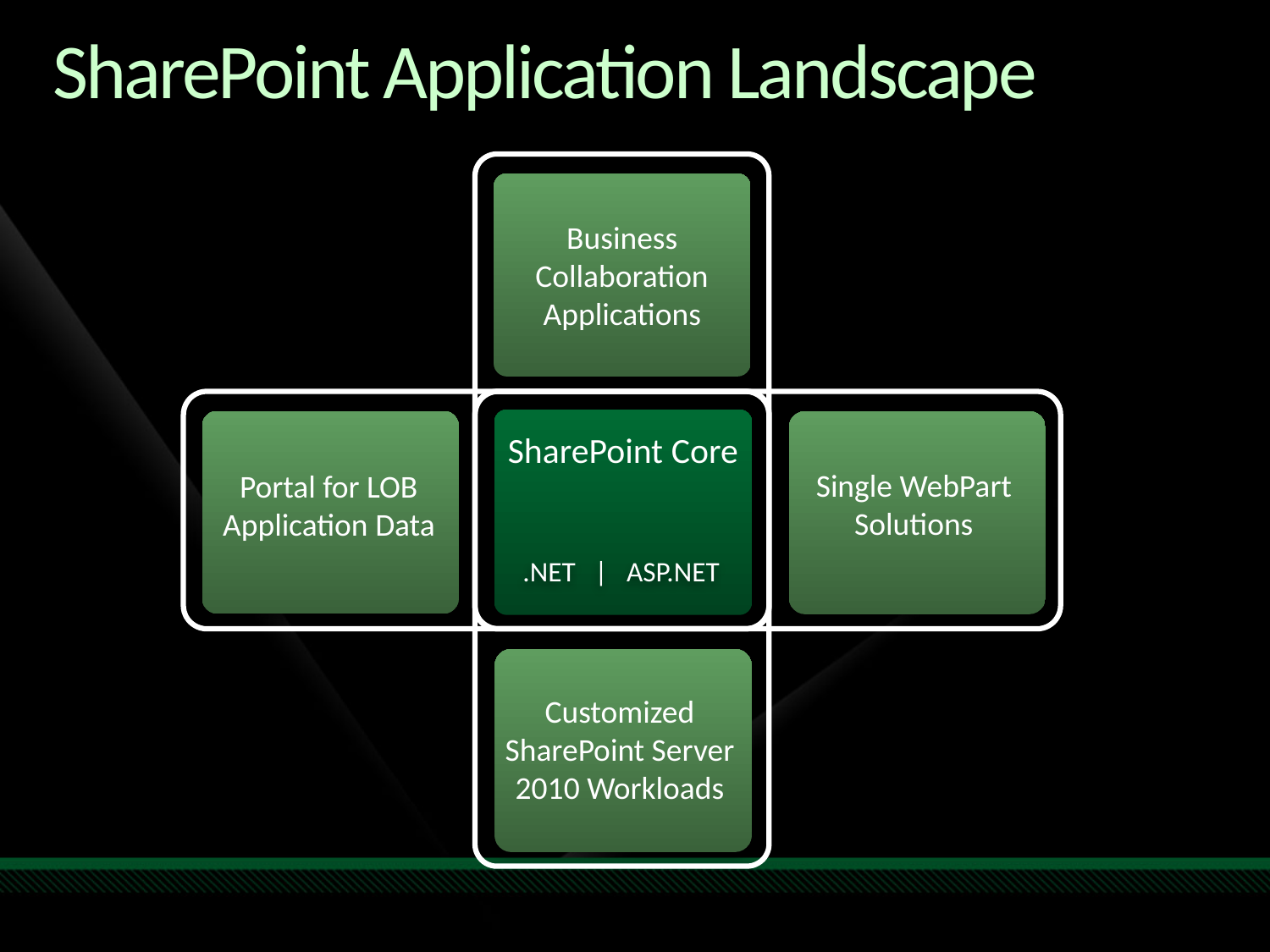

# SharePoint Application Landscape

Business Collaboration Applications

SharePoint Core

.NET   |   ASP.NET

Portal for LOB Application Data

Single WebPart
Solutions

Customized SharePoint Server 2010 Workloads